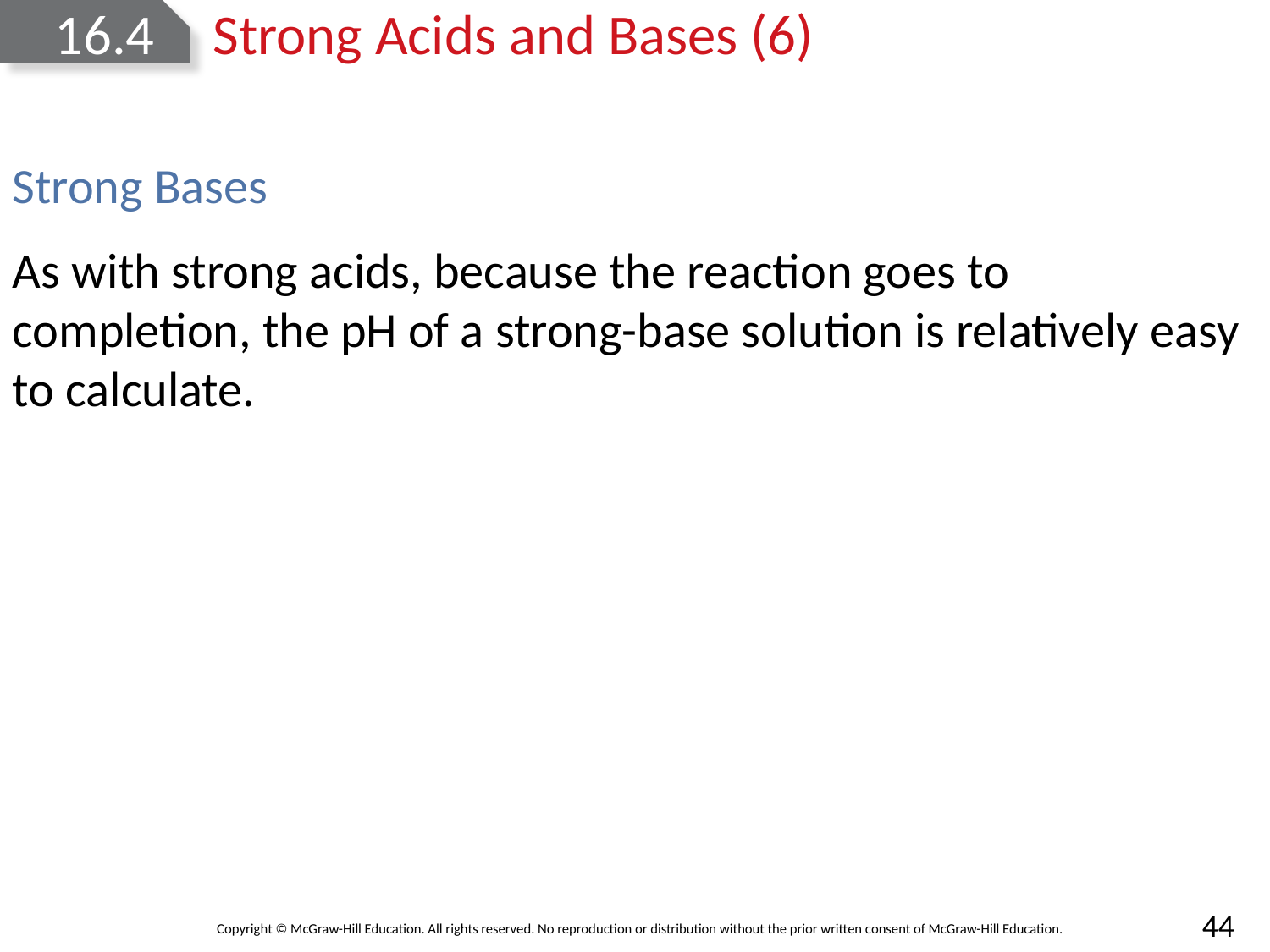

# 16.4	Strong Acids and Bases (6)
Strong Bases
As with strong acids, because the reaction goes to completion, the pH of a strong-base solution is relatively easy to calculate.